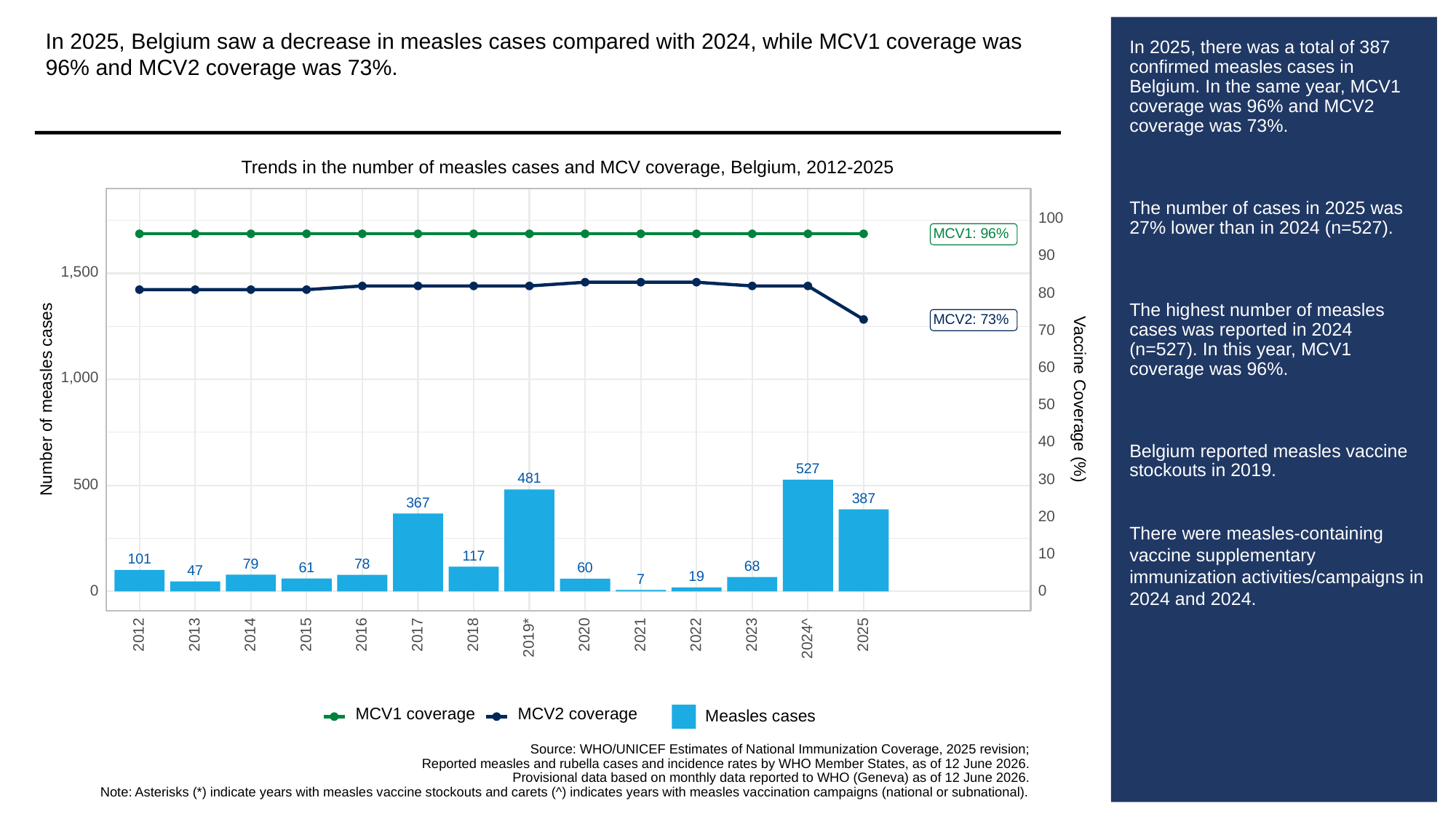

In 2025, Belgium saw a decrease in measles cases compared with 2024, while MCV1 coverage was 96% and MCV2 coverage was 73%.
# In 2025, there was a total of 387 confirmed measles cases in Belgium. In the same year, MCV1 coverage was 96% and MCV2 coverage was 73%.

The number of cases in 2025 was 27% lower than in 2024 (n=527).

The highest number of measles cases was reported in 2024 (n=527). In this year, MCV1 coverage was 96%.

Belgium reported measles vaccine stockouts in 2019.

There were measles-containing vaccine supplementary immunization activities/campaigns in 2024 and 2024.

Trends in the number of measles cases and MCV coverage, Belgium, 2012-2025

100

MCV1: 96%

90
1,500

80

MCV2: 73%

70

60
1,000

Vaccine Coverage (%)
Number of measles cases
50

40
527
481
30

500

387
367

20

10
117
101
79
78
68
61
60
47

19

7

0
0

2013
2023
2012
2014
2015
2016
2017
2018
2020
2021
2022
2025
2019*
2024^

MCV1 coverage
MCV2 coverage
Measles cases

Source: WHO/UNICEF Estimates of National Immunization Coverage, 2025 revision;
Reported measles and rubella cases and incidence rates by WHO Member States, as of 12 June 2026.
Provisional data based on monthly data reported to WHO (Geneva) as of 12 June 2026.
Note: Asterisks (*) indicate years with measles vaccine stockouts and carets (^) indicates years with measles vaccination campaigns (national or subnational).